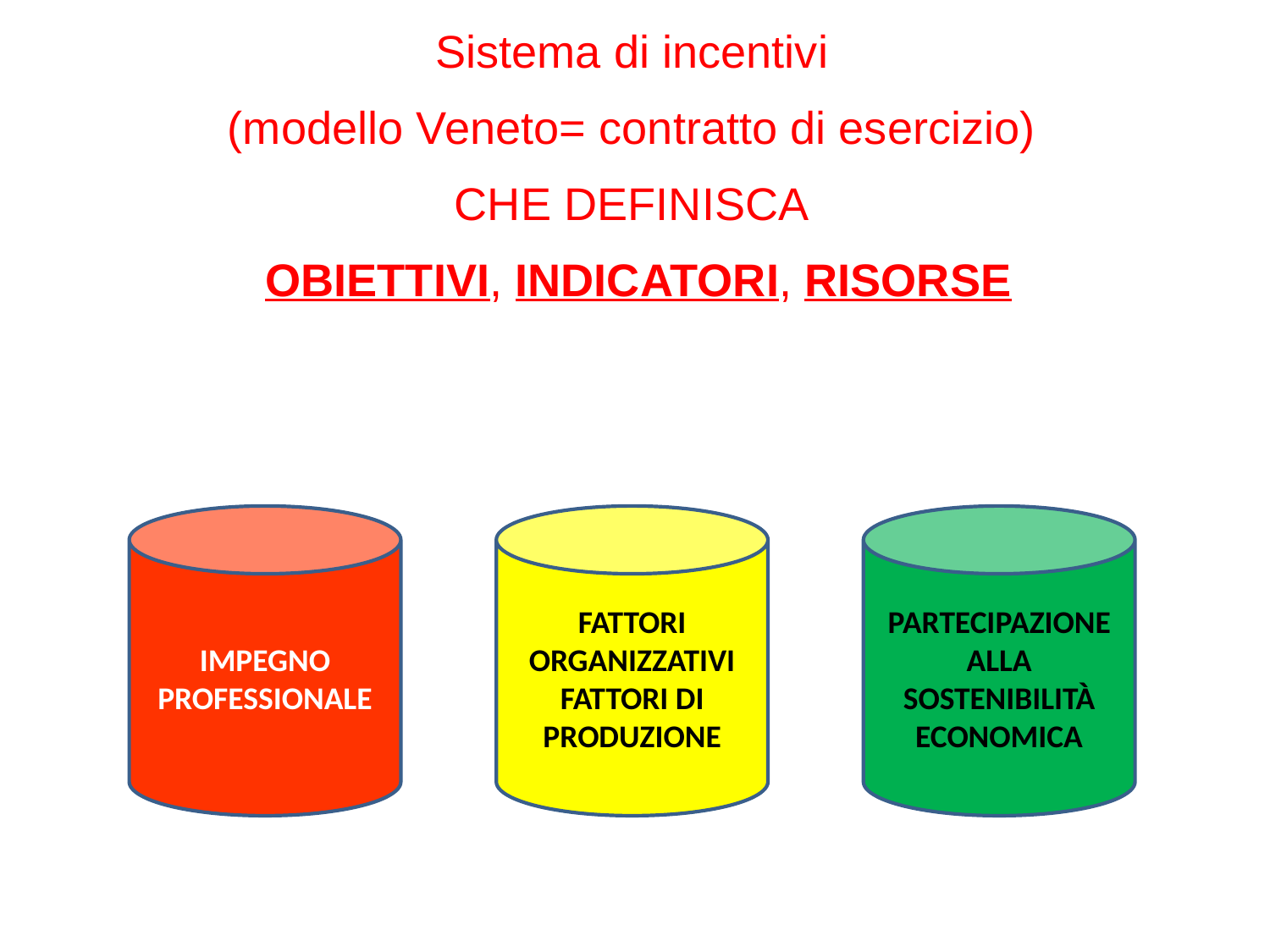

Sistema di incentivi
(modello Veneto= contratto di esercizio)
CHE DEFINISCA
 OBIETTIVI, INDICATORI, RISORSE

IMPEGNO PROFESSIONALE
FATTORI ORGANIZZATIVI
FATTORI DI PRODUZIONE
PARTECIPAZIONE ALLA SOSTENIBILITÀ ECONOMICA